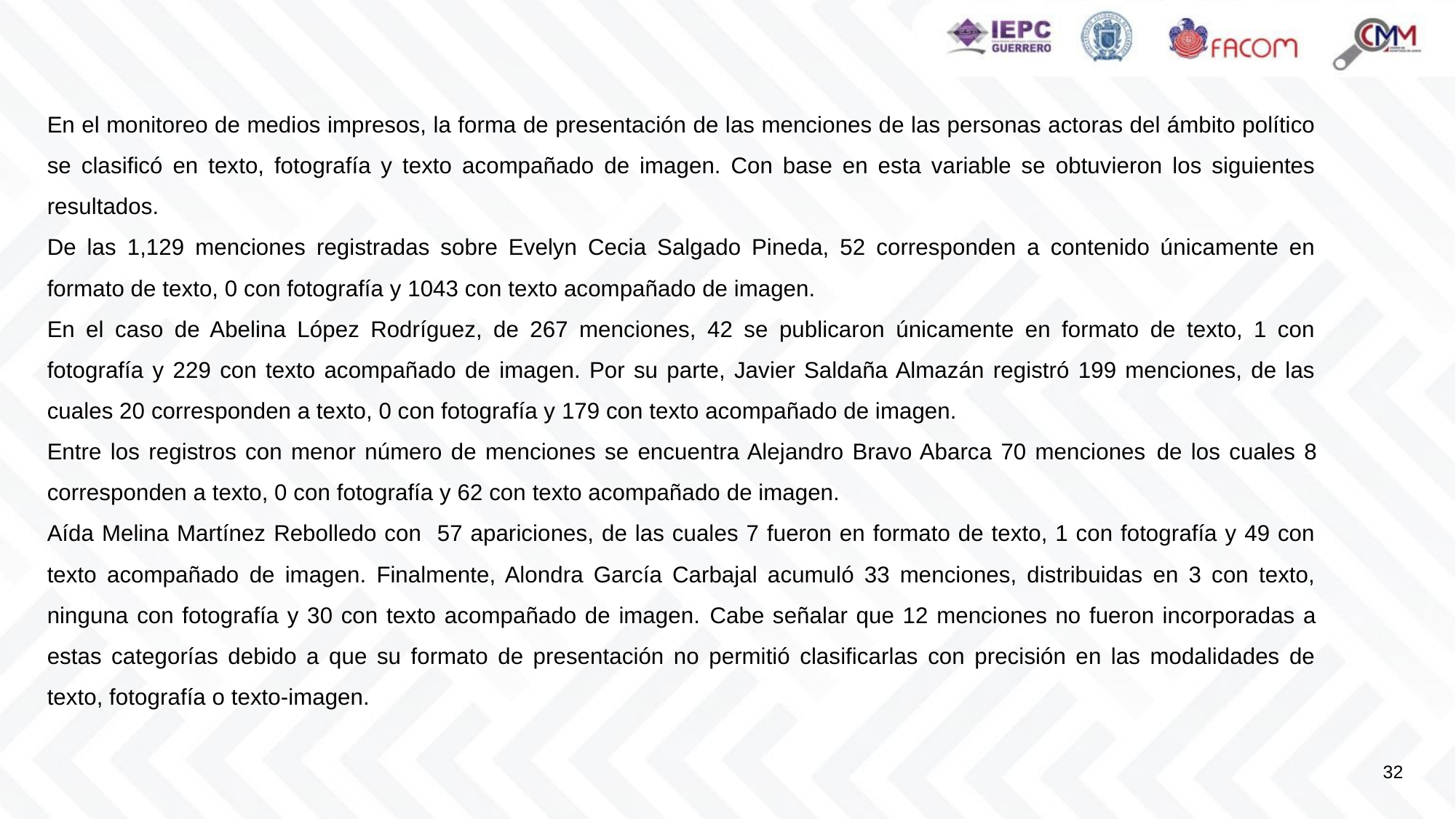

En el monitoreo de medios impresos, la forma de presentación de las menciones de las personas actoras del ámbito político se clasificó en texto, fotografía y texto acompañado de imagen. Con base en esta variable se obtuvieron los siguientes resultados.
De las 1,129 menciones registradas sobre Evelyn Cecia Salgado Pineda, 52 corresponden a contenido únicamente en formato de texto, 0 con fotografía y 1043 con texto acompañado de imagen.
En el caso de Abelina López Rodríguez, de 267 menciones, 42 se publicaron únicamente en formato de texto, 1 con fotografía y 229 con texto acompañado de imagen. Por su parte, Javier Saldaña Almazán registró 199 menciones, de las cuales 20 corresponden a texto, 0 con fotografía y 179 con texto acompañado de imagen.
Entre los registros con menor número de menciones se encuentra Alejandro Bravo Abarca 70 menciones de los cuales 8 corresponden a texto, 0 con fotografía y 62 con texto acompañado de imagen.
Aída Melina Martínez Rebolledo con  57 apariciones, de las cuales 7 fueron en formato de texto, 1 con fotografía y 49 con texto acompañado de imagen. Finalmente, Alondra García Carbajal acumuló 33 menciones, distribuidas en 3 con texto, ninguna con fotografía y 30 con texto acompañado de imagen. Cabe señalar que 12 menciones no fueron incorporadas a estas categorías debido a que su formato de presentación no permitió clasificarlas con precisión en las modalidades de texto, fotografía o texto-imagen.

32